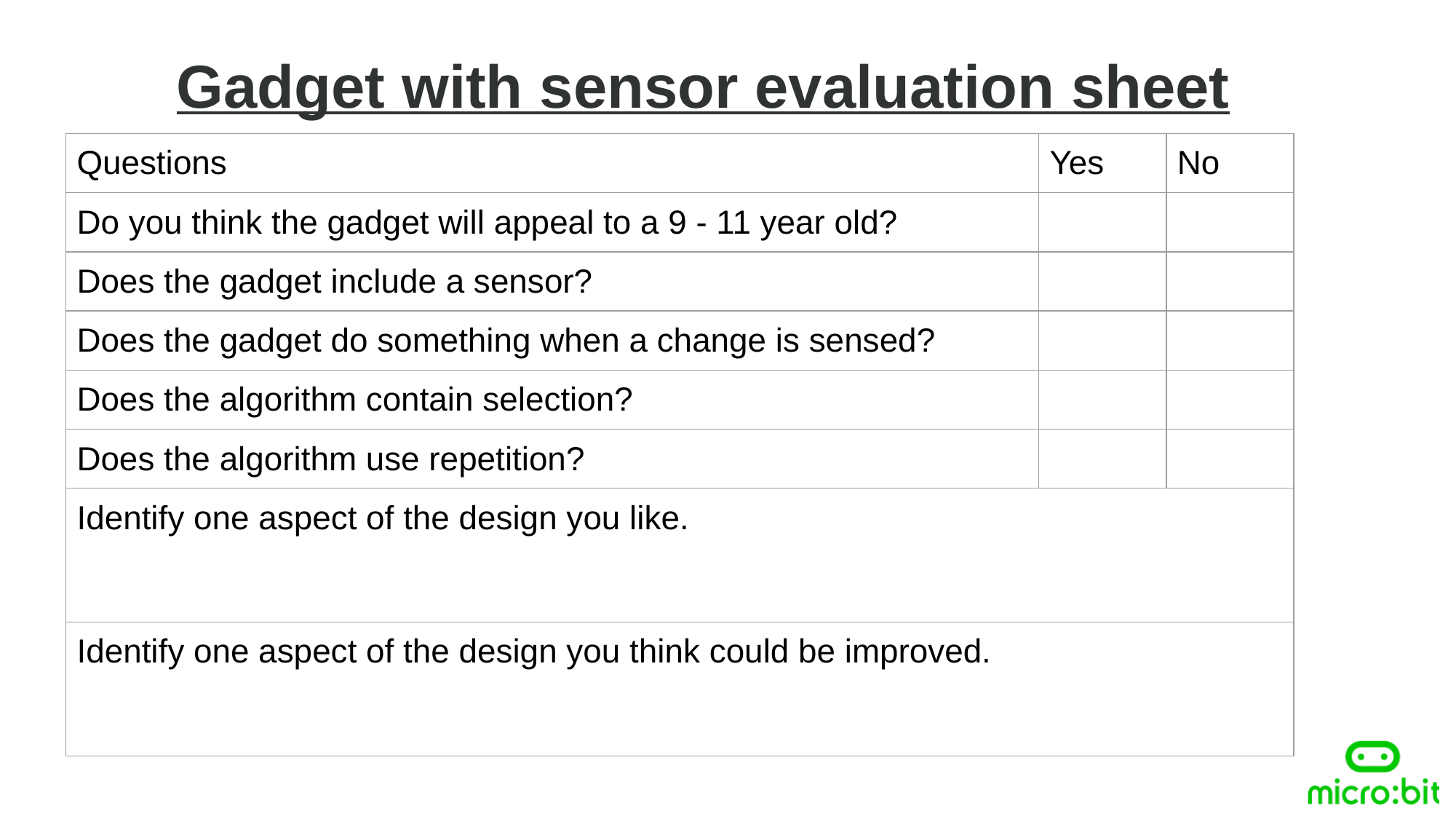

# Gadget with sensor evaluation sheet
| Questions |  | Yes | No |
| --- | --- | --- | --- |
| Do you think the gadget will appeal to a 9 - 11 year old? |  |  |  |
| Does the gadget include a sensor? |  |  |  |
| Does the gadget do something when a change is sensed? |  |  |  |
| Does the algorithm contain selection? |  |  |  |
| Does the algorithm use repetition? |  |  |  |
| Identify one aspect of the design you like. |  |  |  |
| Identify one aspect of the design you think could be improved. |  |  |  |